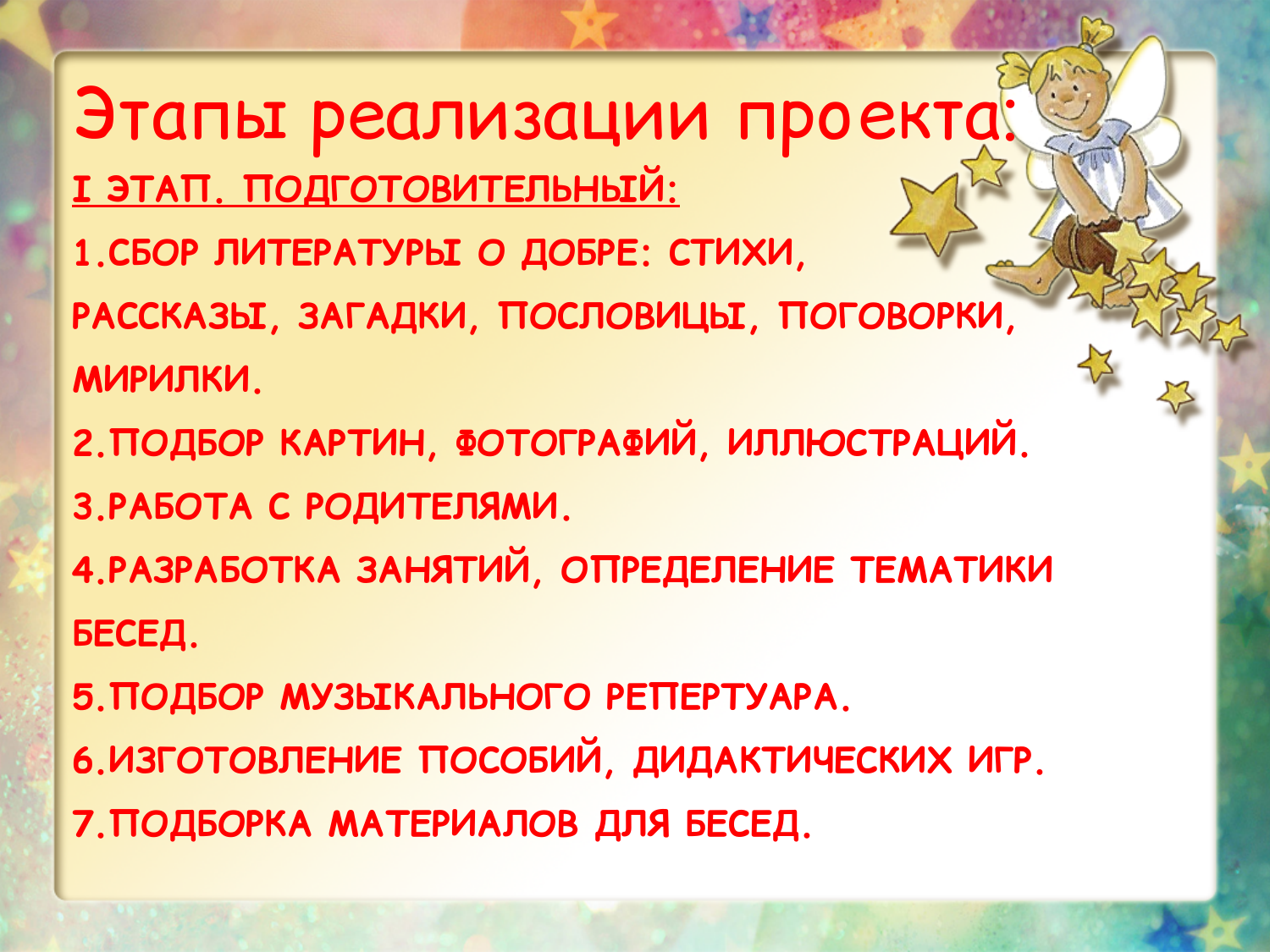

Этапы реализации проекта:
# I ЭТАП. Подготовительный: 1.Сбор литературы о добре: стихи, рассказы, загадки, пословицы, поговорки, мирилки. 2.Подбор картин, фотографий, иллюстраций. 3.Работа с родителями. 4.Разработка занятий, определение тематики бесед. 5.Подбор музыкального репертуара. 6.Изготовление пособий, дидактических игр. 7.Подборка материалов для бесед.